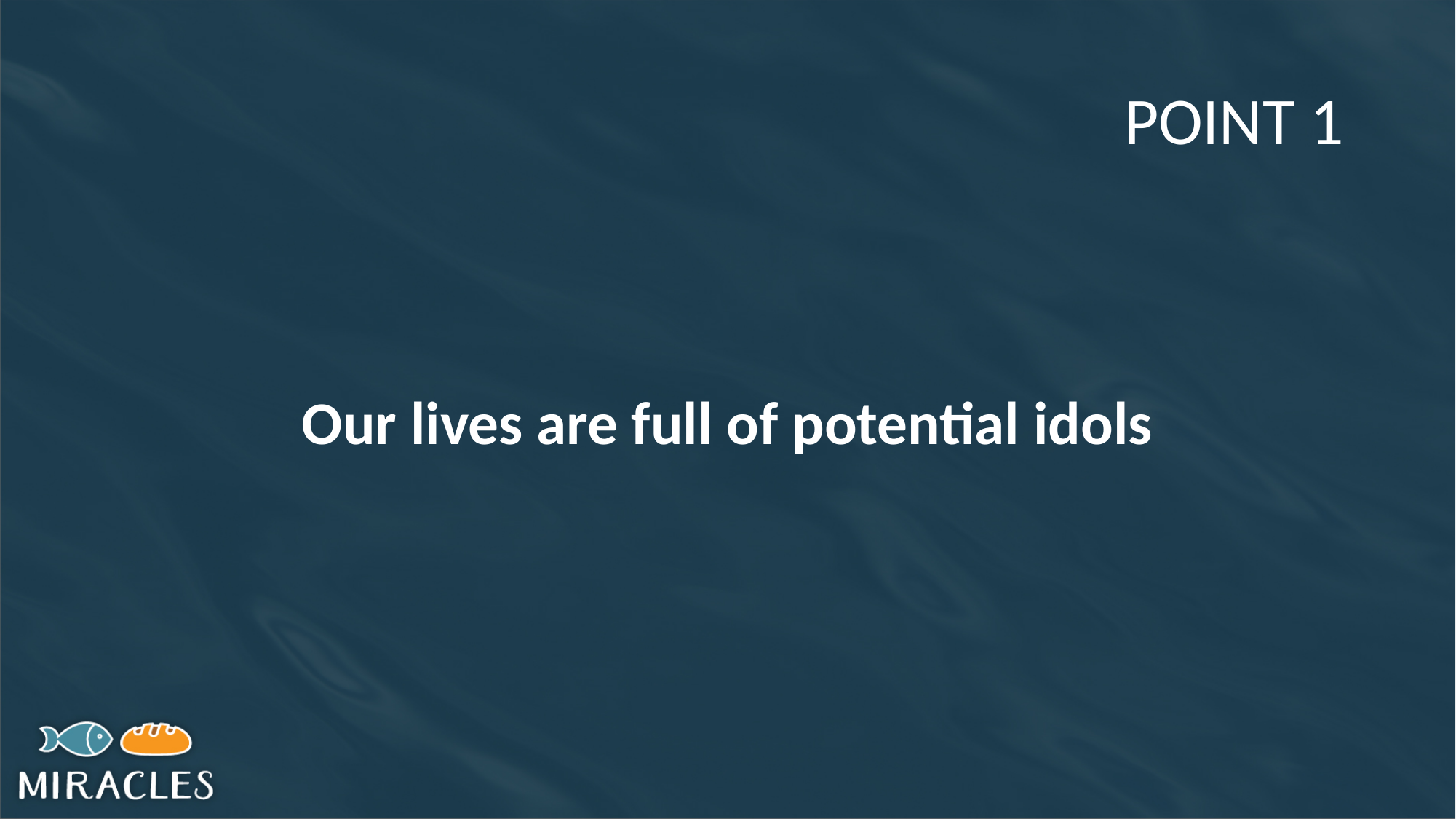

# POINT 1

Our lives are full of potential idols